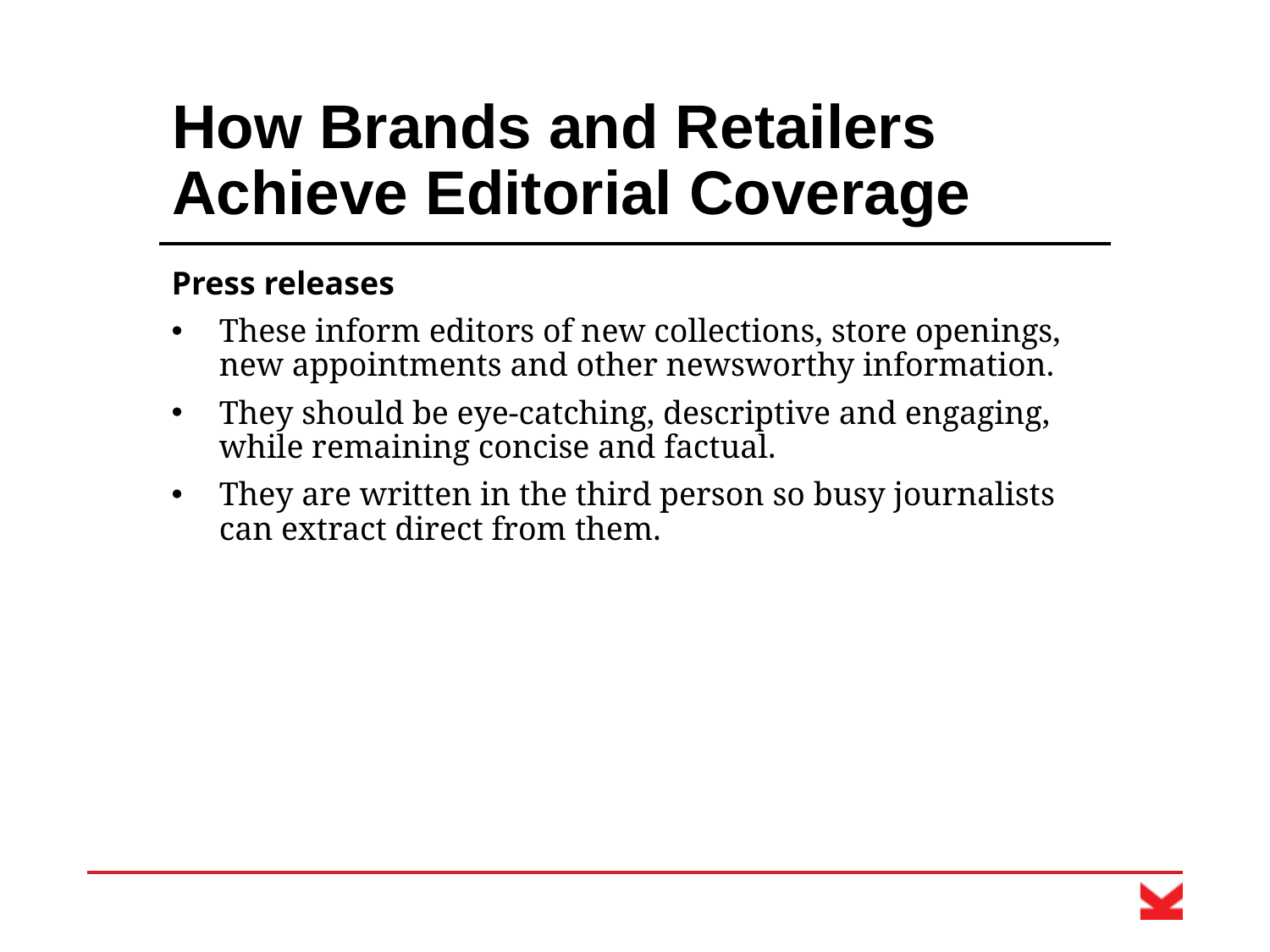

# How Brands and Retailers Achieve Editorial Coverage
Press releases
These inform editors of new collections, store openings, new appointments and other newsworthy information.
They should be eye-catching, descriptive and engaging, while remaining concise and factual.
They are written in the third person so busy journalists can extract direct from them.